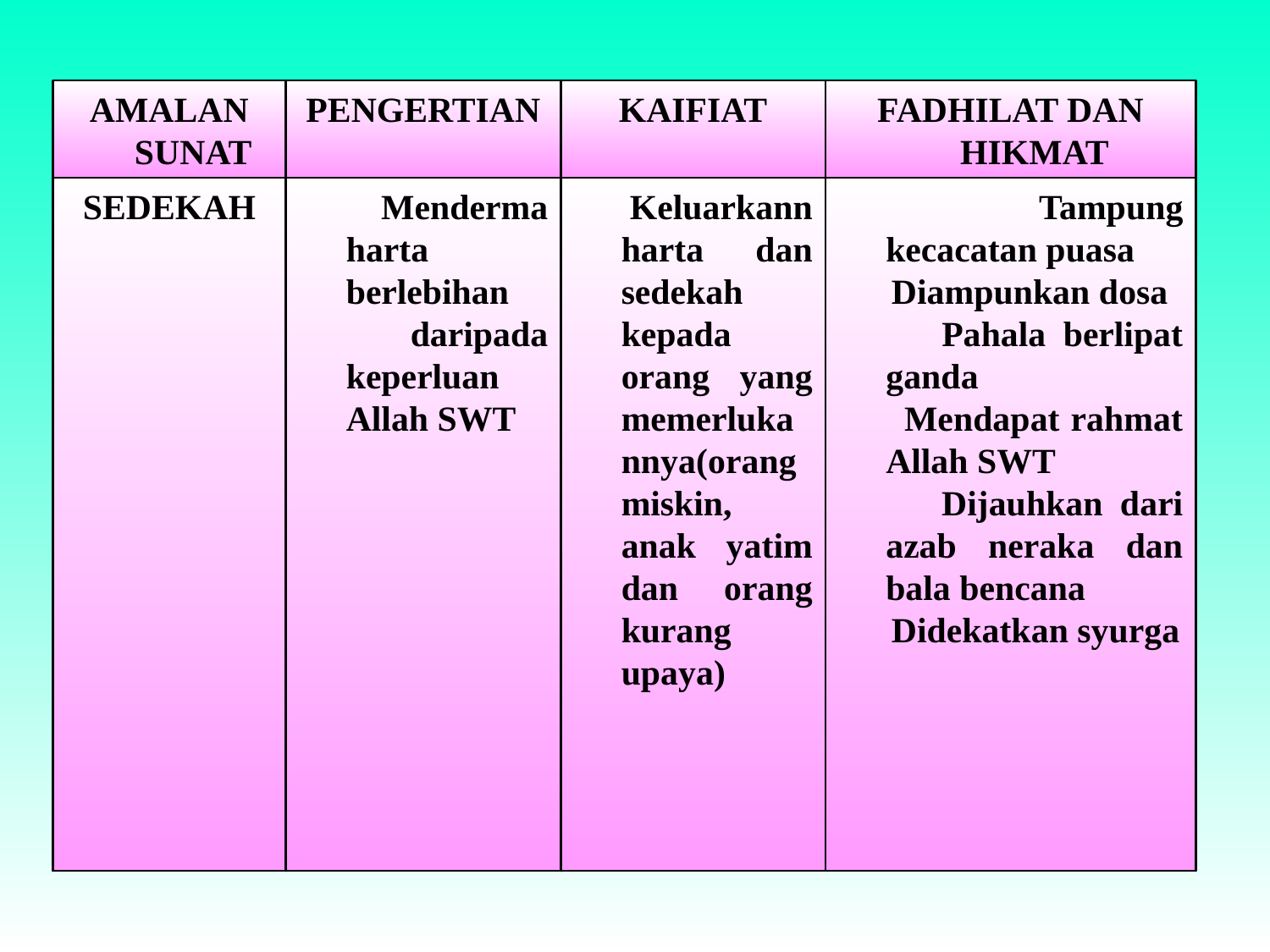

AMALAN SUNAT
PENGERTIAN
KAIFIAT
FADHILAT DAN HIKMAT
SEDEKAH
      Menderma harta berlebihan
      daripada keperluan Allah SWT
      Keluarkann harta dan sedekah kepada orang yang memerlukannya(orang miskin, anak yatim dan orang kurang upaya)
     Tampung kecacatan puasa
      Diampunkan dosa
      Pahala berlipat ganda
      Mendapat rahmat Allah SWT
      Dijauhkan dari azab neraka dan bala bencana
      Didekatkan syurga